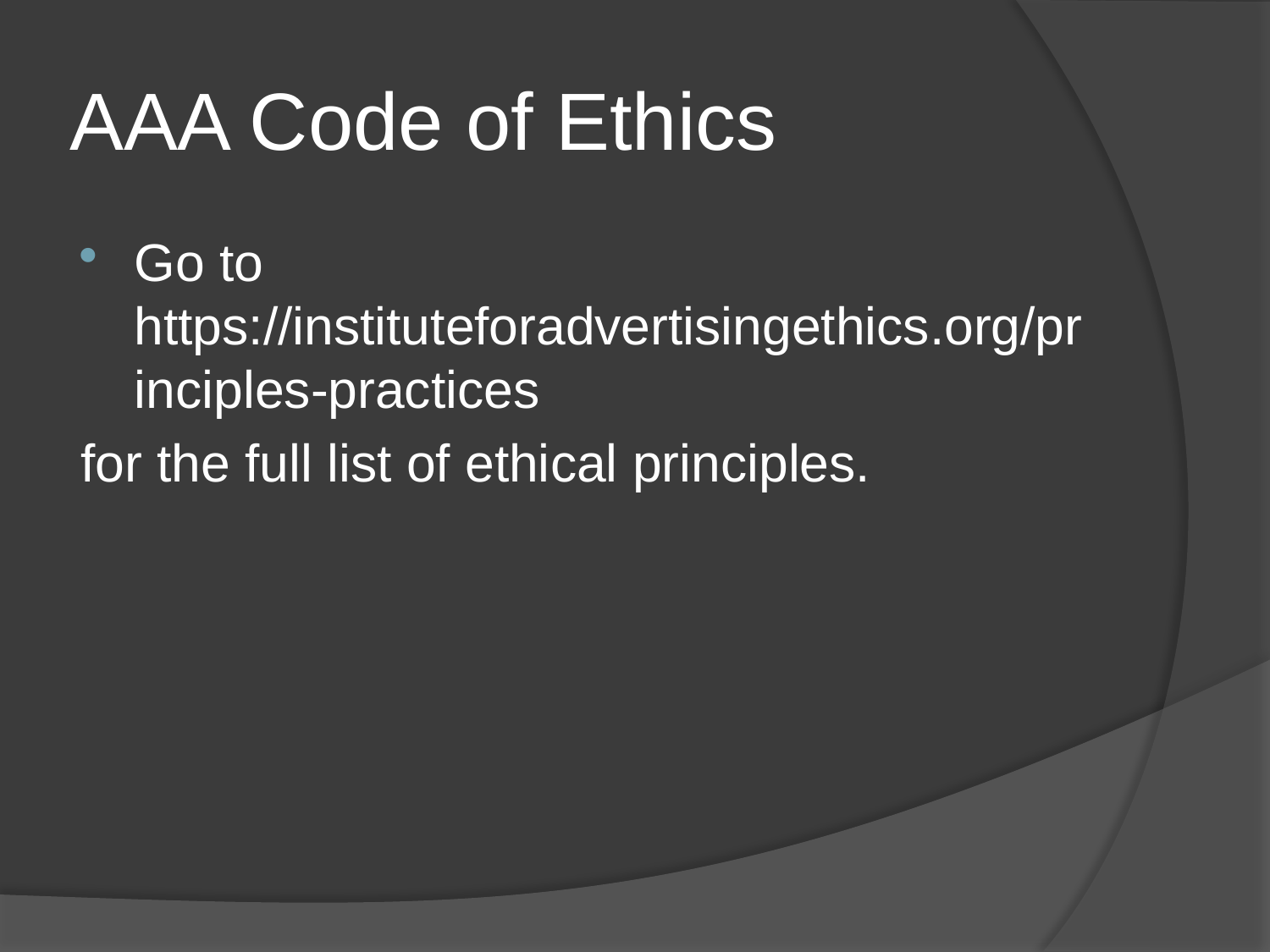

# AAA Code of Ethics
Go to  https://instituteforadvertisingethics.org/principles-practices
for the full list of ethical principles.